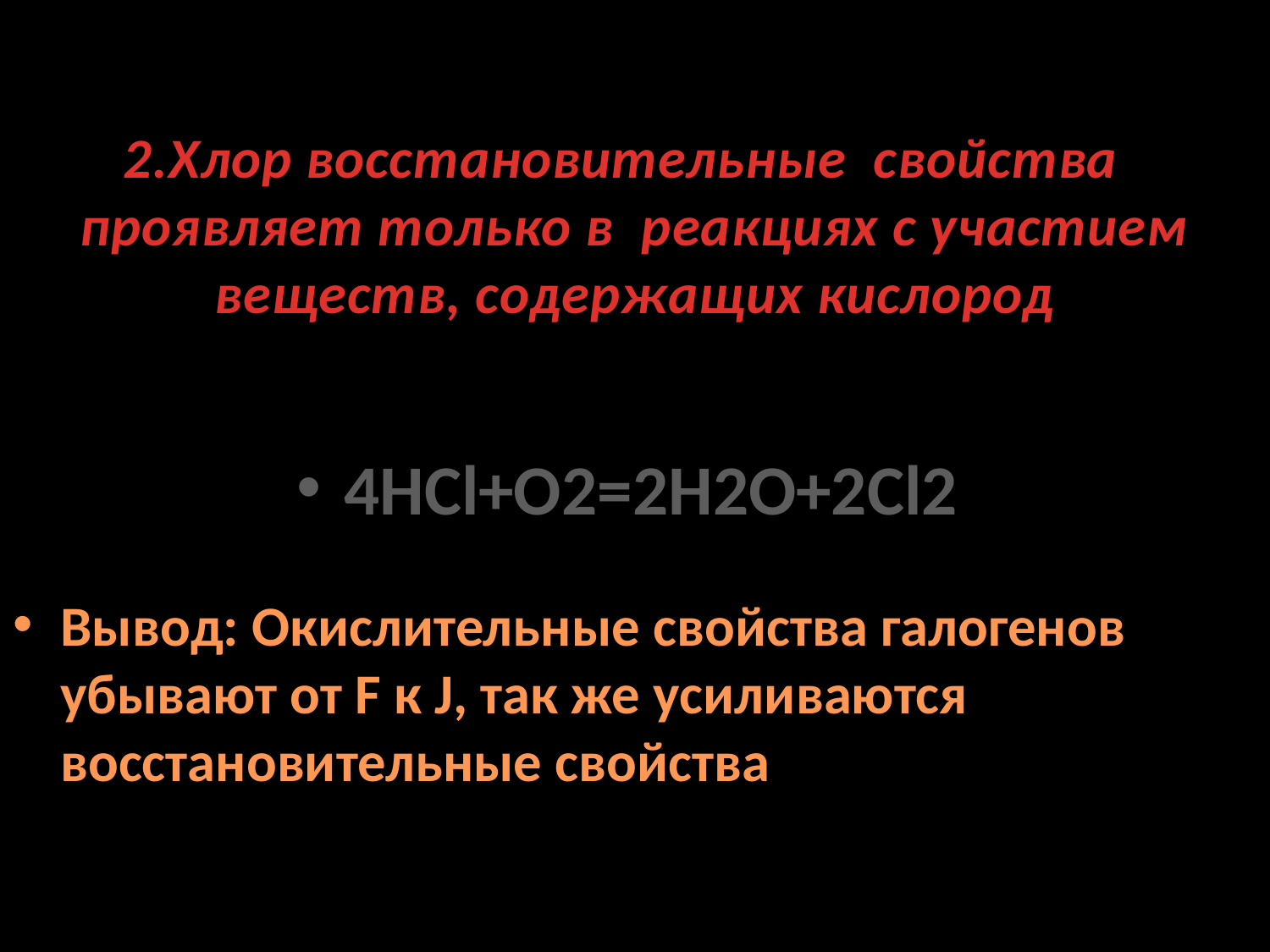

# 2.Хлор восстановительные  свойства   проявляет только в  реакциях с участием веществ, содержащих кислород

4HCl+O2=2H2O+2Cl2

Вывод: Окислительные свойства галогенов убывают от F к J, так же усиливаются восстановительные свойства